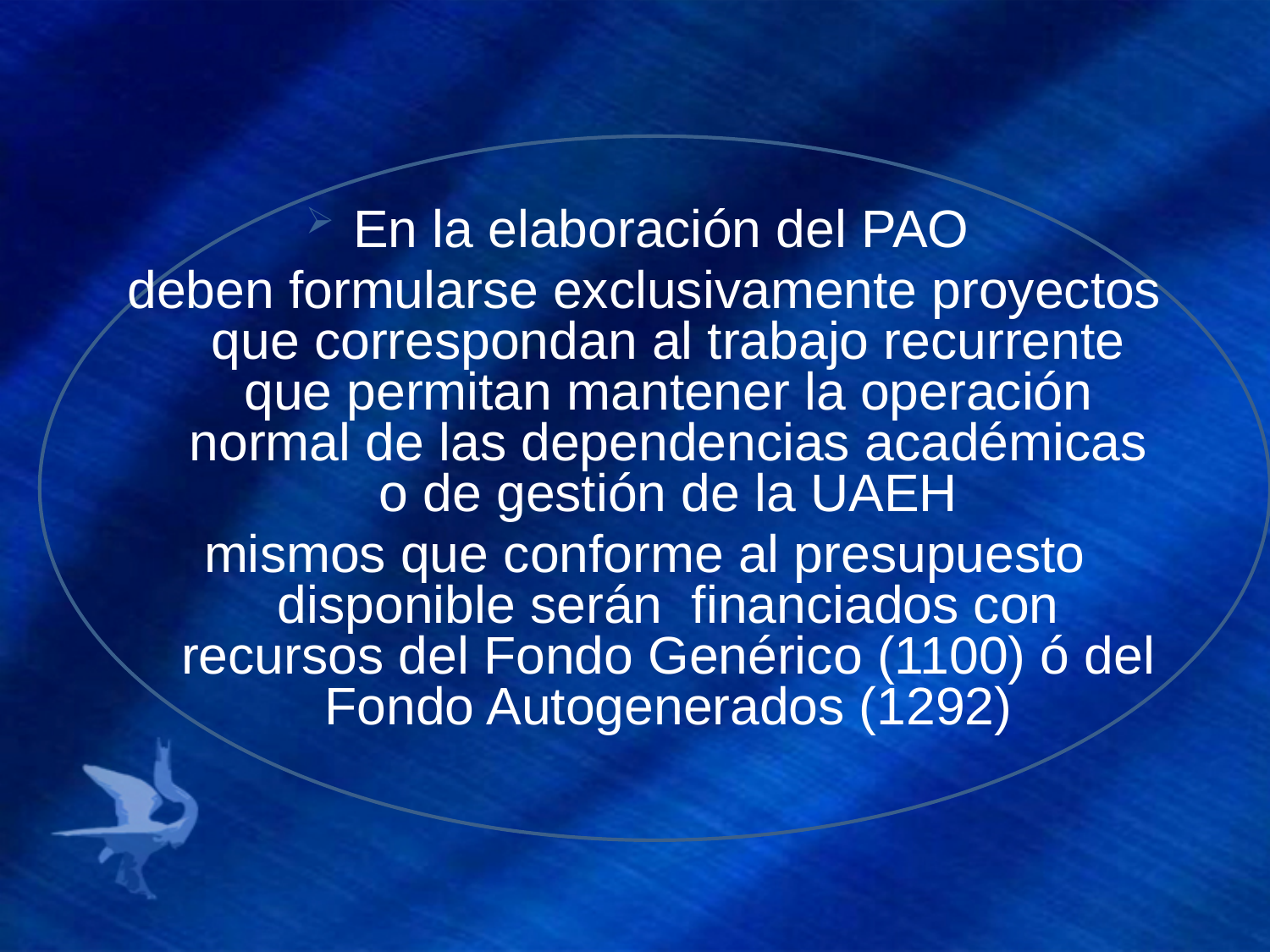

En la elaboración del PAO
deben formularse exclusivamente proyectos que correspondan al trabajo recurrente que permitan mantener la operación normal de las dependencias académicas o de gestión de la UAEH
mismos que conforme al presupuesto disponible serán  financiados con recursos del Fondo Genérico (1100) ó del Fondo Autogenerados (1292)